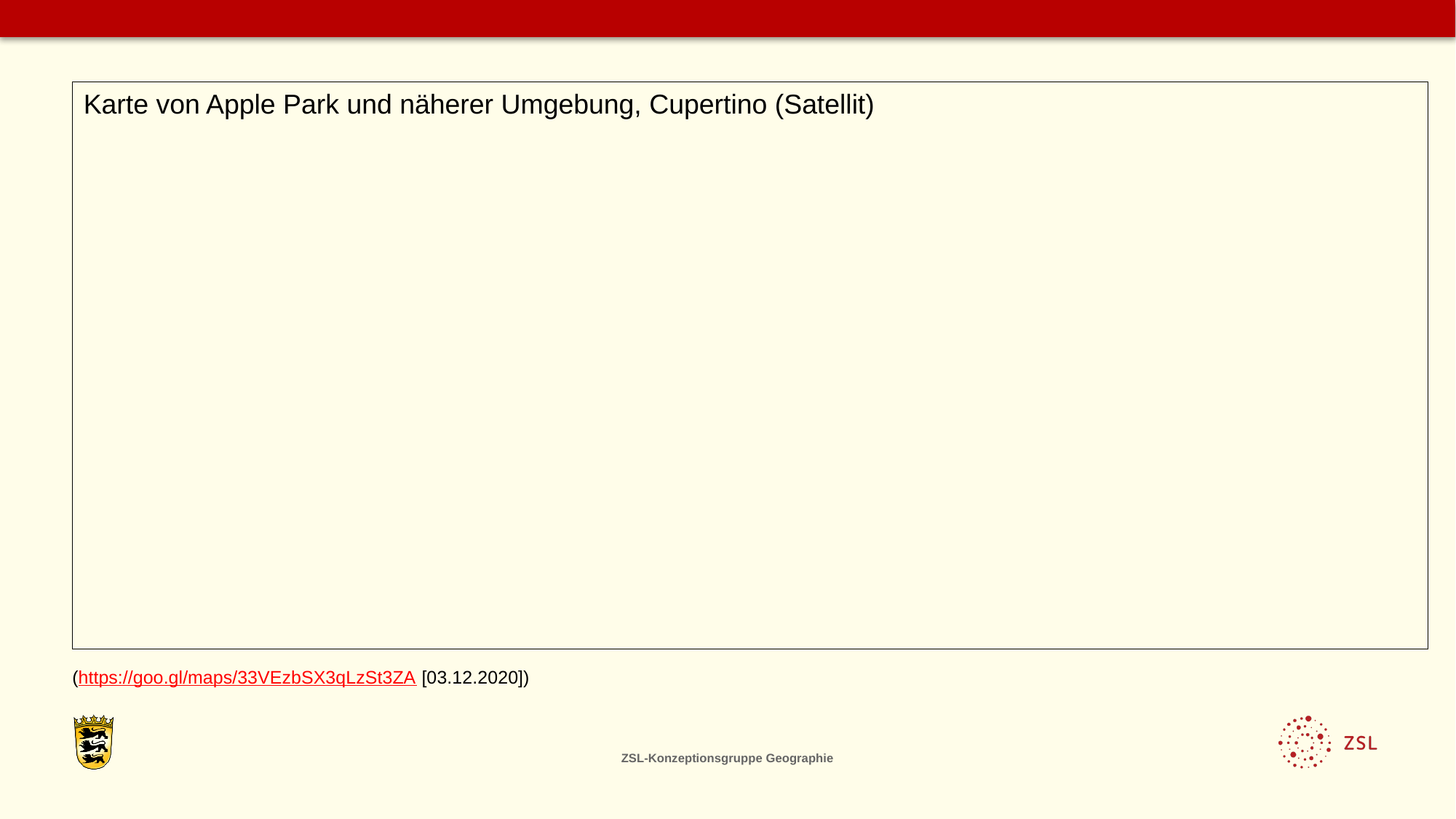

Karte von Apple Park und näherer Umgebung, Cupertino (Satellit)

(https://goo.gl/maps/33VEzbSX3qLzSt3ZA [03.12.2020])
ZSL-Konzeptionsgruppe Geographie